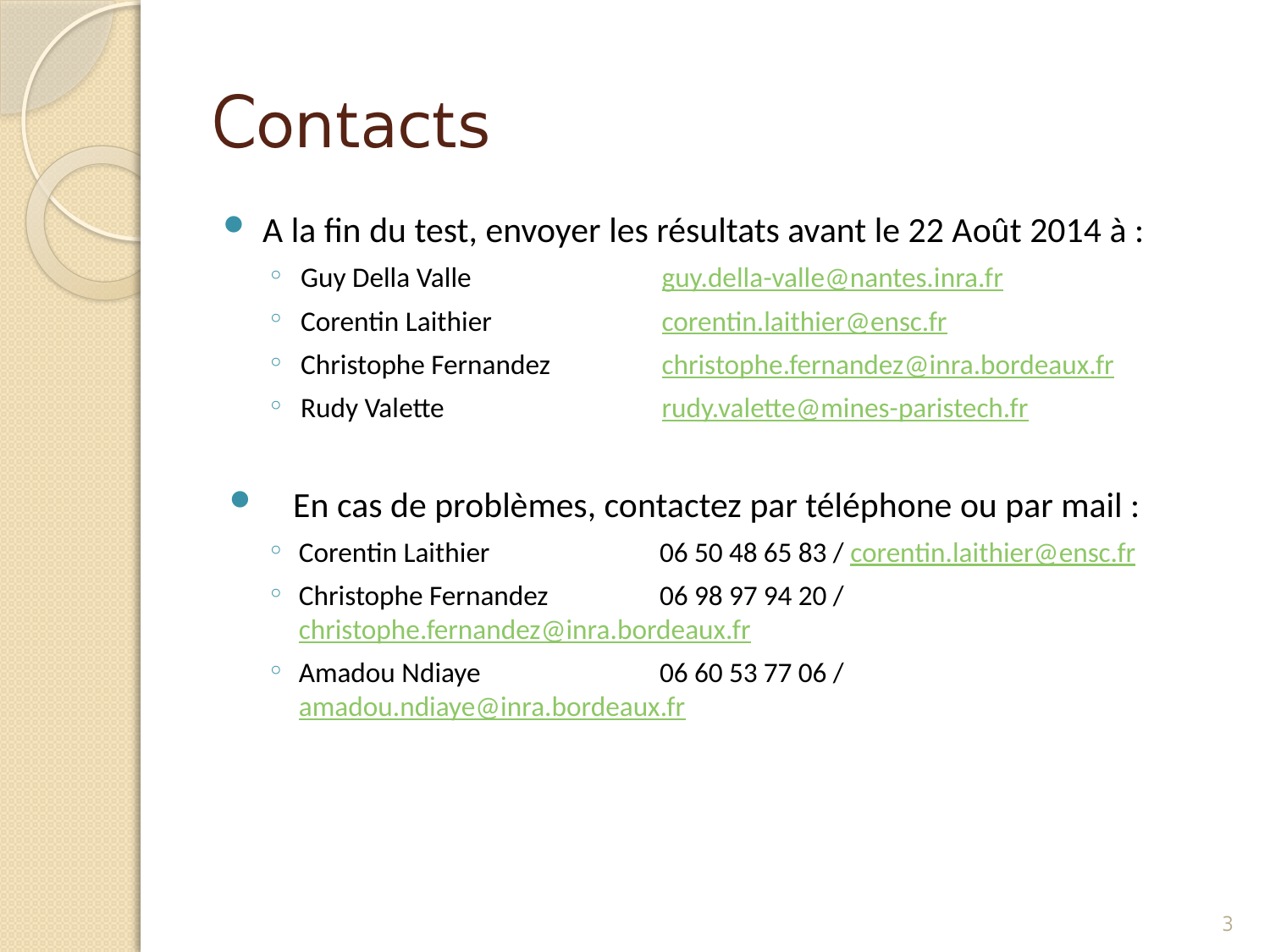

# Contacts
A la fin du test, envoyer les résultats avant le 22 Août 2014 à :
Guy Della Valle	guy.della-valle@nantes.inra.fr
Corentin Laithier	corentin.laithier@ensc.fr
Christophe Fernandez	christophe.fernandez@inra.bordeaux.fr
Rudy Valette	rudy.valette@mines-paristech.fr

En cas de problèmes, contactez par téléphone ou par mail :
Corentin Laithier	06 50 48 65 83 / corentin.laithier@ensc.fr
Christophe Fernandez	06 98 97 94 20 / christophe.fernandez@inra.bordeaux.fr
Amadou Ndiaye	06 60 53 77 06 / amadou.ndiaye@inra.bordeaux.fr
3